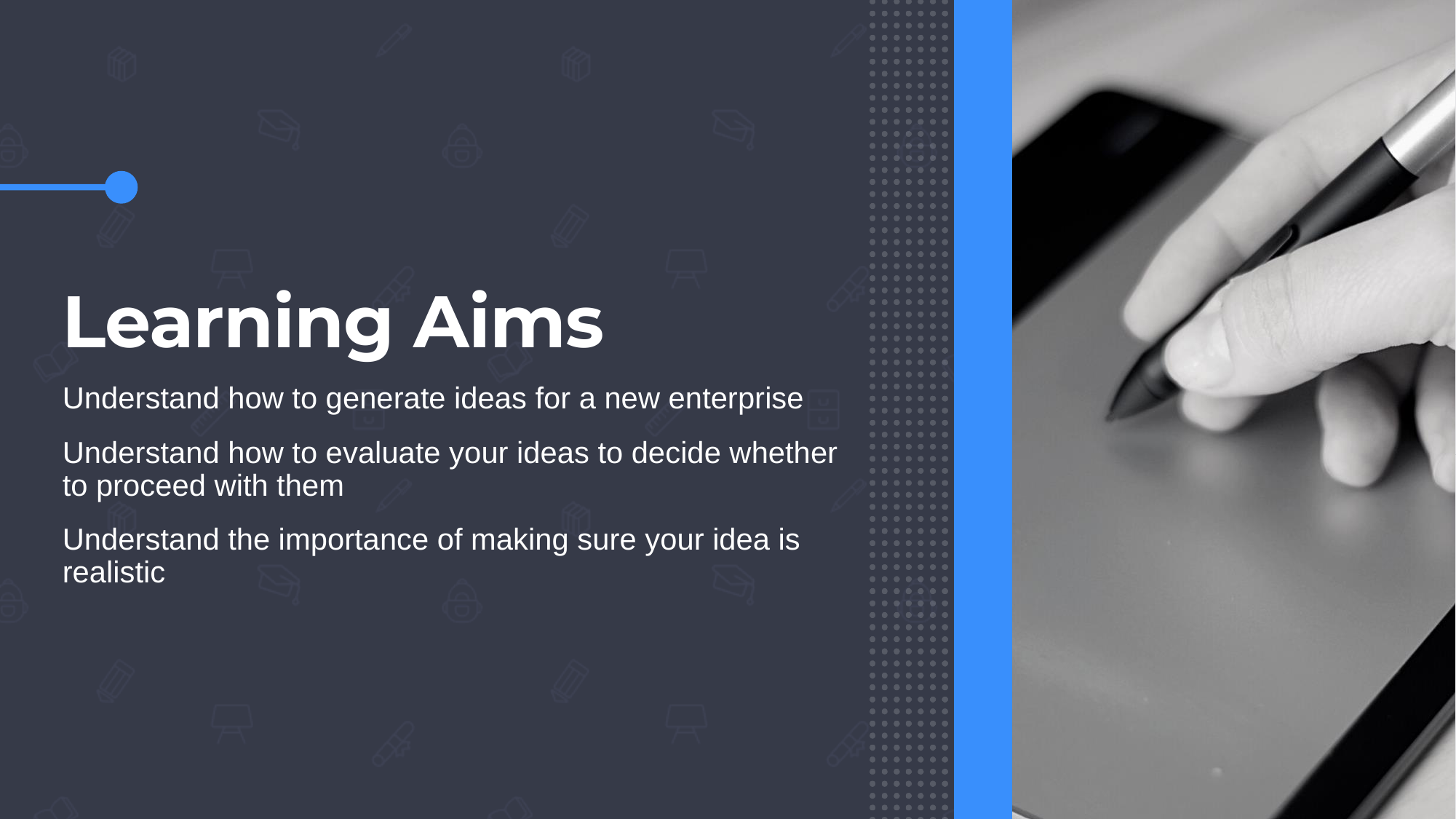

# Learning Aims
Understand how to generate ideas for a new enterprise
Understand how to evaluate your ideas to decide whether to proceed with them
Understand the importance of making sure your idea is realistic